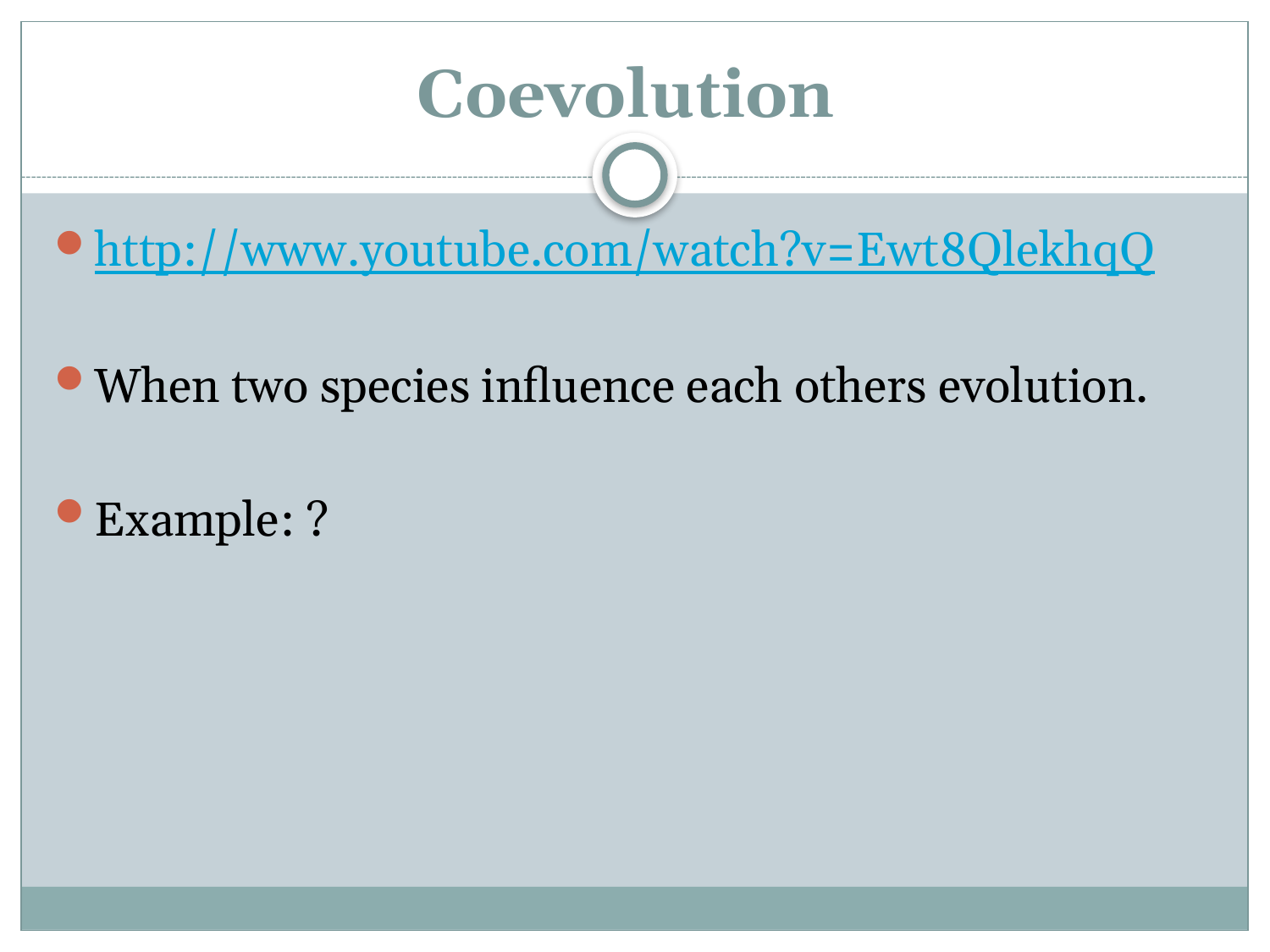

# Coevolution
http://www.youtube.com/watch?v=Ewt8QlekhqQ

When two species influence each others evolution.

Example: ?